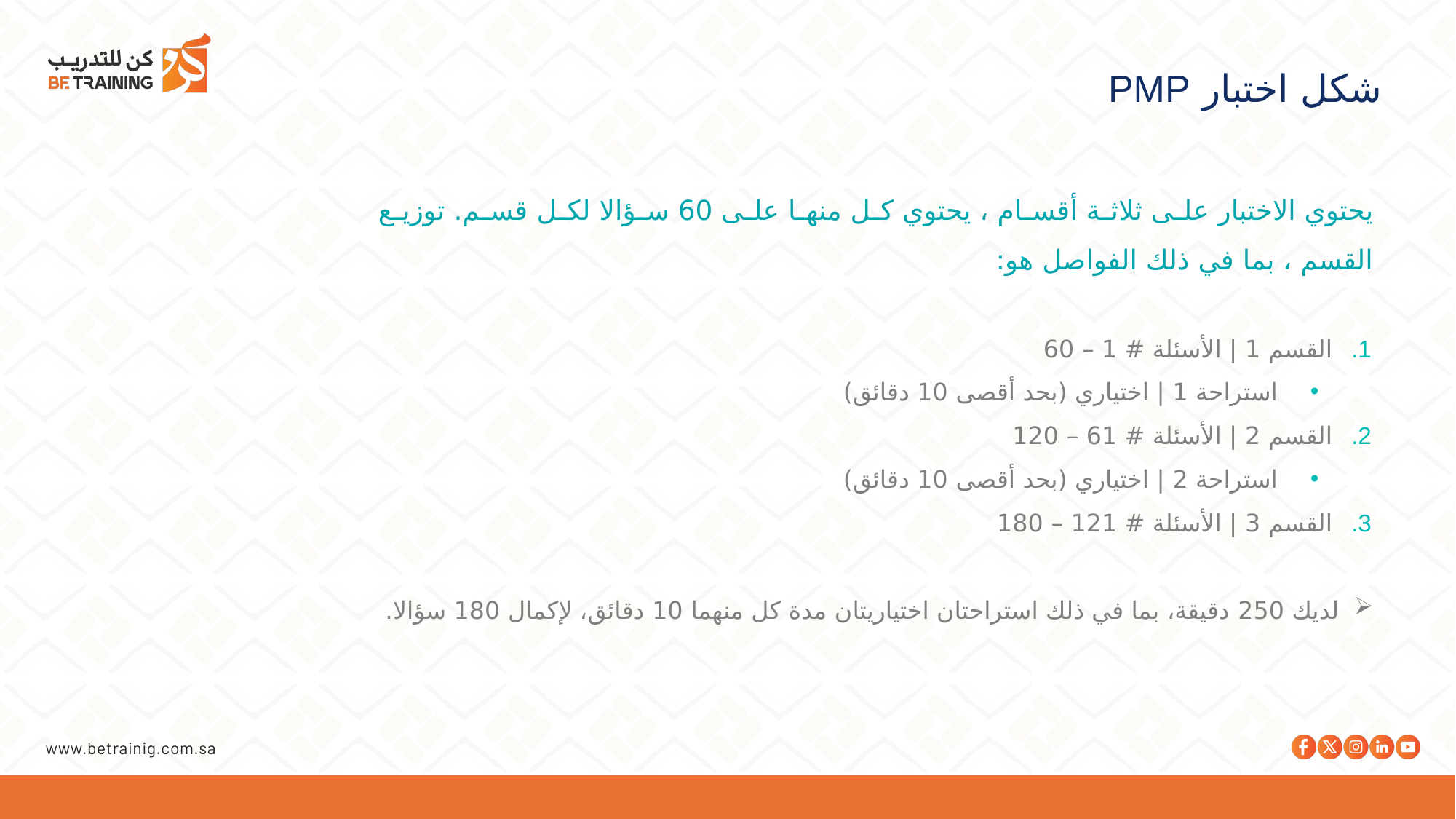

شكل اختبار PMP
يحتوي الاختبار على ثلاثة أقسام ، يحتوي كل منها على 60 سؤالا لكل قسم. توزيع القسم ، بما في ذلك الفواصل هو:

القسم 1 | الأسئلة # 1 – 60
استراحة 1 | اختياري (بحد أقصى 10 دقائق)
القسم 2 | الأسئلة # 61 – 120
استراحة 2 | اختياري (بحد أقصى 10 دقائق)
القسم 3 | الأسئلة # 121 – 180

لديك 250 دقيقة، بما في ذلك استراحتان اختياريتان مدة كل منهما 10 دقائق، لإكمال 180 سؤالا.